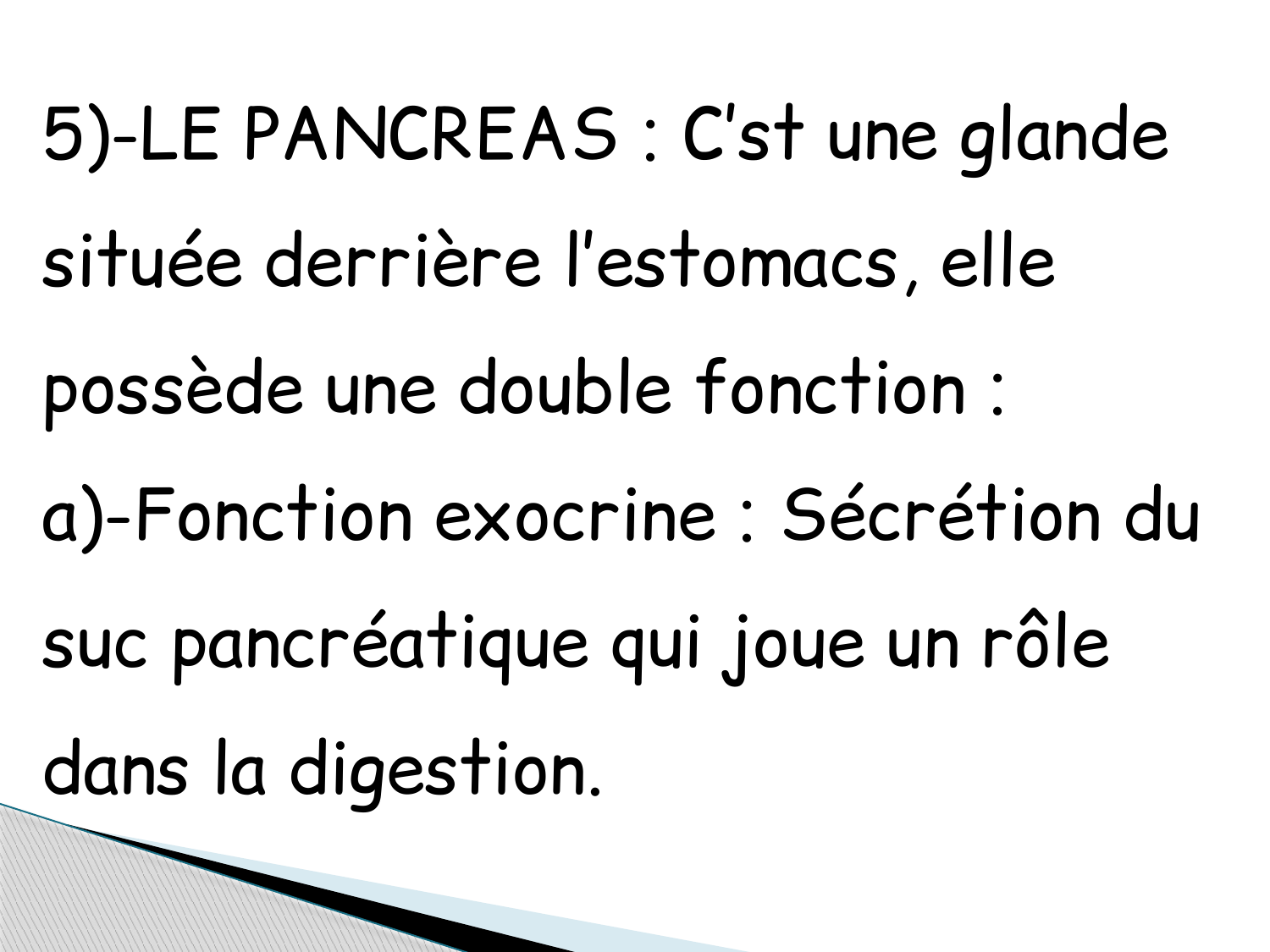

5)-LE PANCREAS : C’st une glande située derrière l’estomacs, elle possède une double fonction :
a)-Fonction exocrine : Sécrétion du suc pancréatique qui joue un rôle dans la digestion.